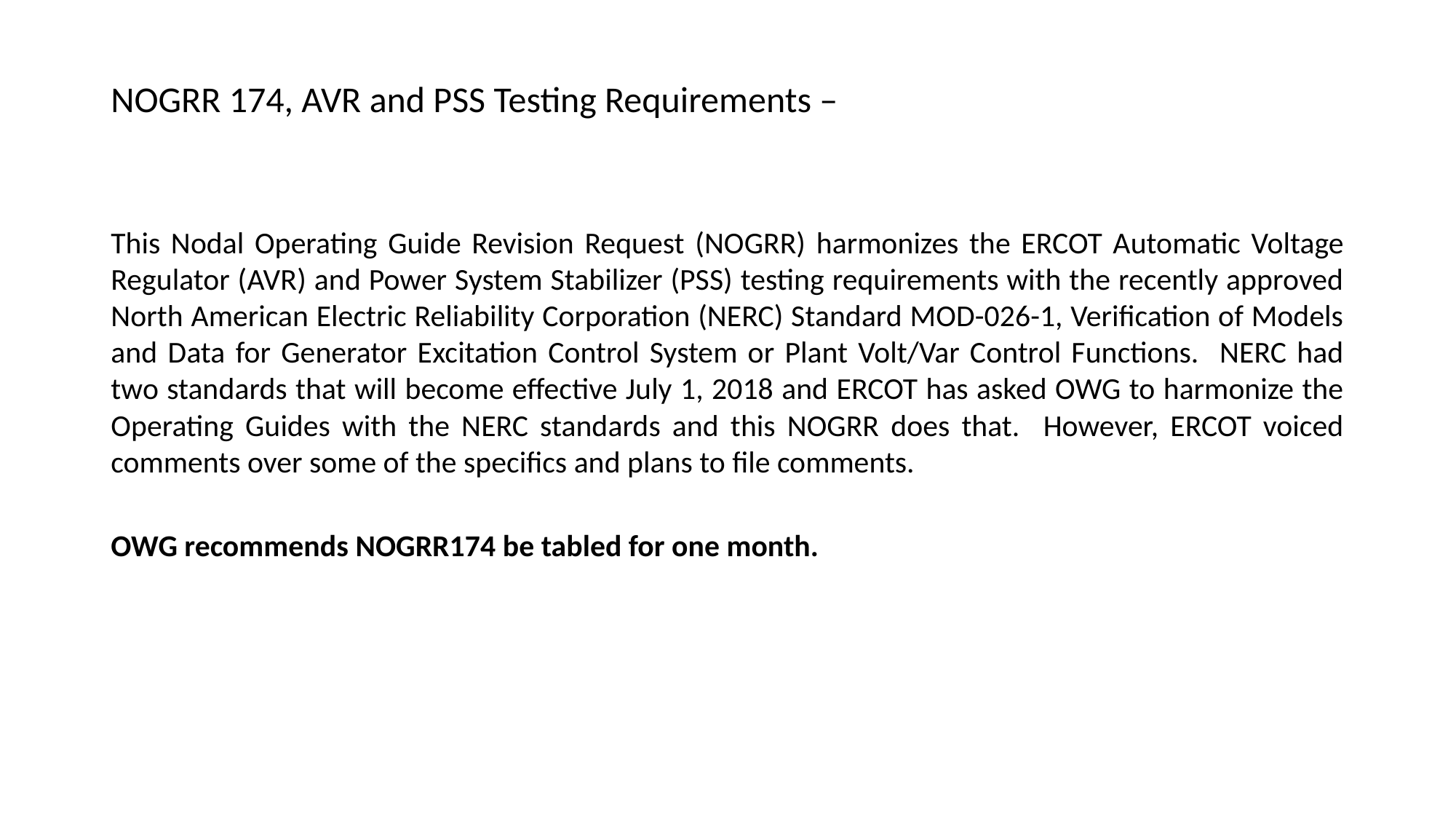

# NOGRR 174, AVR and PSS Testing Requirements –
This Nodal Operating Guide Revision Request (NOGRR) harmonizes the ERCOT Automatic Voltage Regulator (AVR) and Power System Stabilizer (PSS) testing requirements with the recently approved North American Electric Reliability Corporation (NERC) Standard MOD-026-1, Verification of Models and Data for Generator Excitation Control System or Plant Volt/Var Control Functions.  NERC had two standards that will become effective July 1, 2018 and ERCOT has asked OWG to harmonize the Operating Guides with the NERC standards and this NOGRR does that.  However, ERCOT voiced comments over some of the specifics and plans to file comments.

OWG recommends NOGRR174 be tabled for one month.